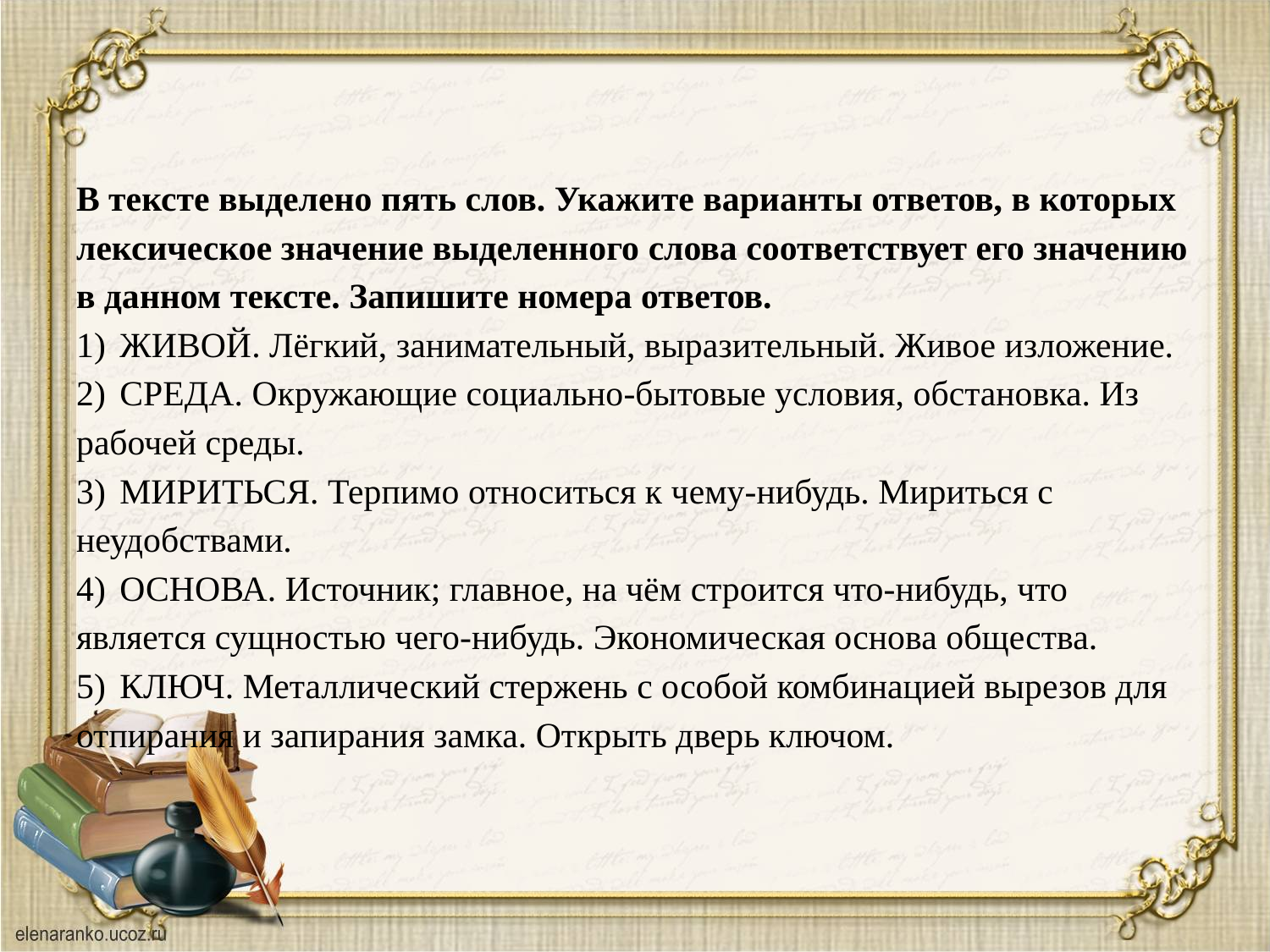

# В тексте выделено пять слов. Укажите варианты ответов, в которых лексическое значение выделенного слова соответствует его значению в данном тексте. Запишите номера ответов. 1)  ЖИВОЙ. Лёгкий, занимательный, выразительный. Живое изложение. 2)  СРЕДА. Окружающие социально-бытовые условия, обстановка. Из рабочей среды. 3)  МИРИТЬСЯ. Терпимо относиться к чему-нибудь. Мириться с неудобствами. 4)  ОСНОВА. Источник; главное, на чём строится что-нибудь, что является сущностью чего-нибудь. Экономическая основа общества. 5)  КЛЮЧ. Металлический стержень с особой комбинацией вырезов для отпирания и запирания замка. Открыть дверь ключом.